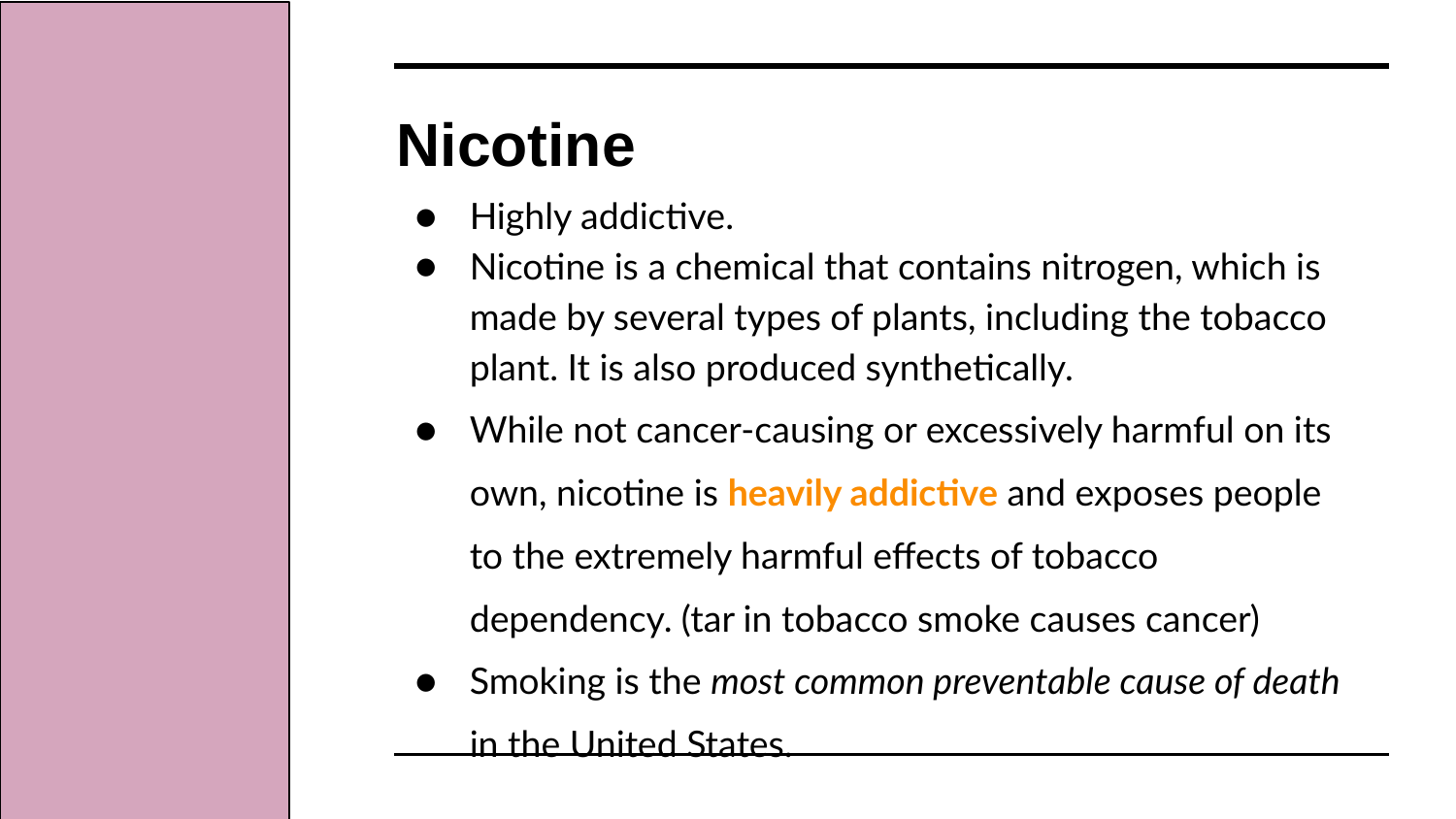

# Nicotine
Highly addictive.
Nicotine is a chemical that contains nitrogen, which is made by several types of plants, including the tobacco plant. It is also produced synthetically.
While not cancer-causing or excessively harmful on its own, nicotine is heavily addictive and exposes people to the extremely harmful effects of tobacco dependency. (tar in tobacco smoke causes cancer)
Smoking is the most common preventable cause of death in the United States.